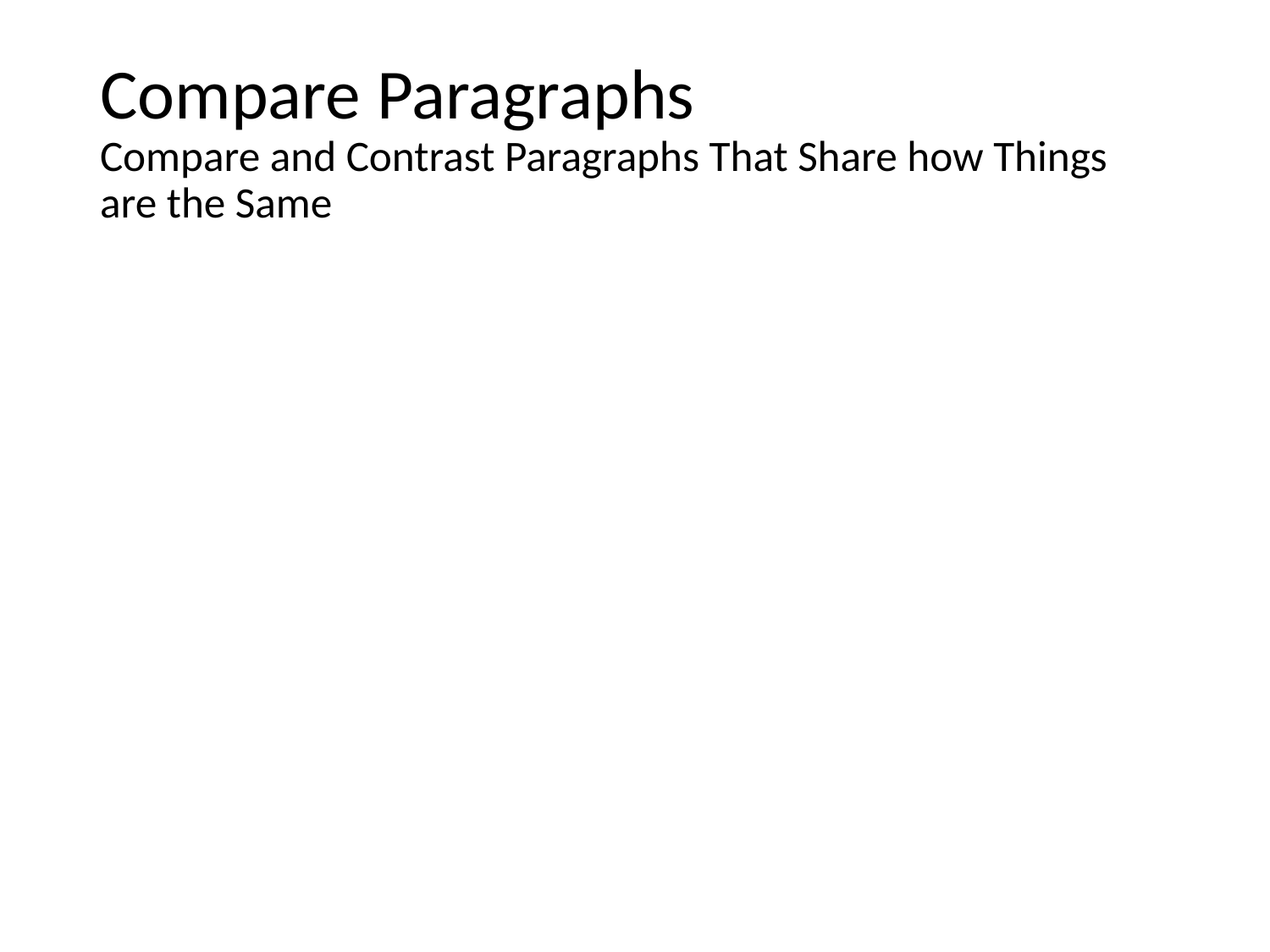

# Compare Paragraphs Compare and Contrast Paragraphs That Share how Things are the Same